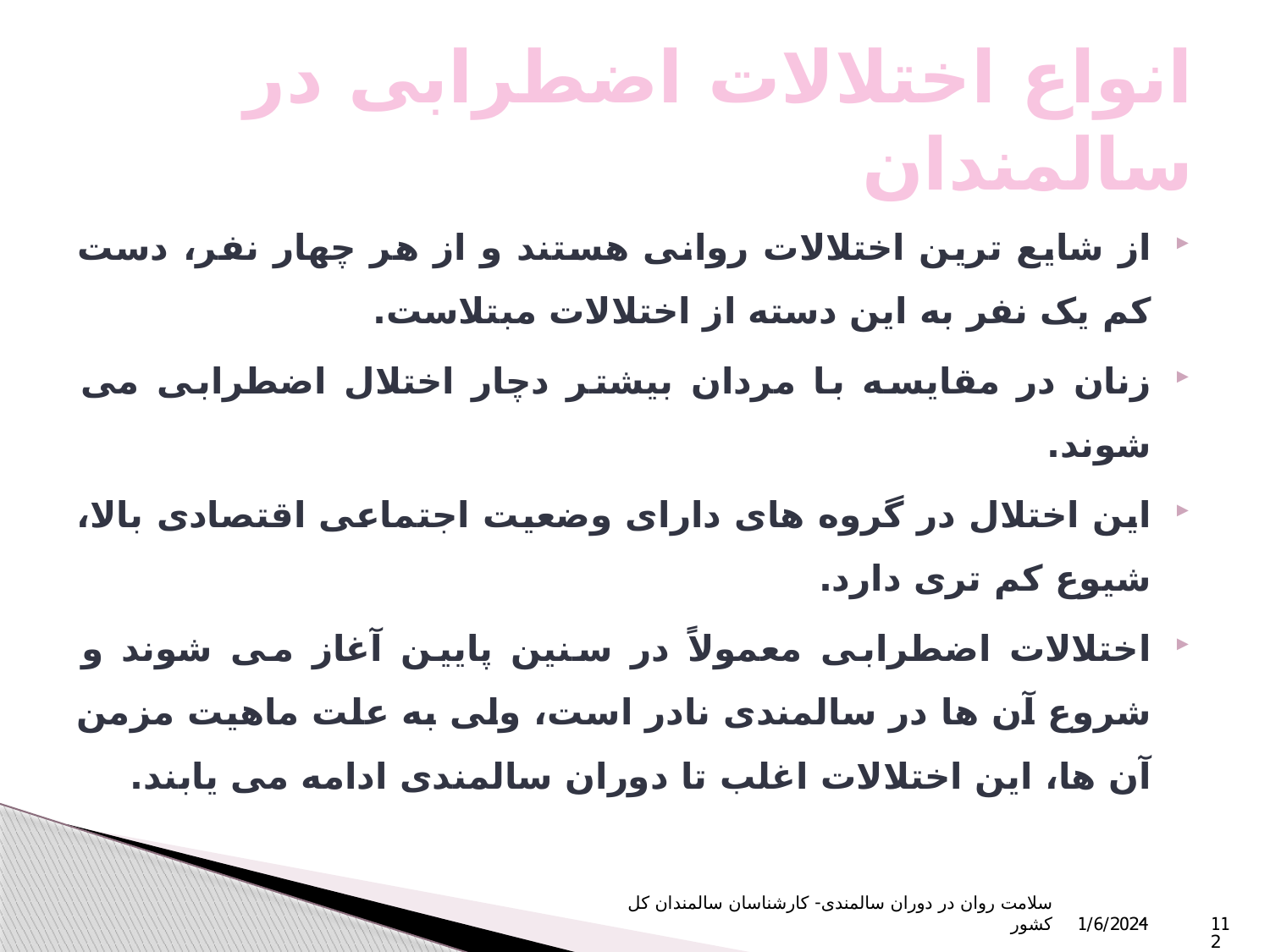

# انواع اختلالات اضطرابی در سالمندان
از شایع ترین اختلالات روانی هستند و از هر چهار نفر، دست کم یک نفر به این دسته از اختلالات مبتلاست.
زنان در مقایسه با مردان بیشتر دچار اختلال اضطرابی می شوند.
این اختلال در گروه های دارای وضعیت اجتماعی اقتصادی بالا، شیوع کم تری دارد.
اختلالات اضطرابی معمولاً در سنین پایین آغاز می شوند و شروع آن ها در سالمندی نادر است، ولی به علت ماهیت مزمن آن ها، این اختلالات اغلب تا دوران سالمندی ادامه می یابند.
سلامت روان در دوران سالمندی- کارشناسان سالمندان کل کشور
1/6/2024
112